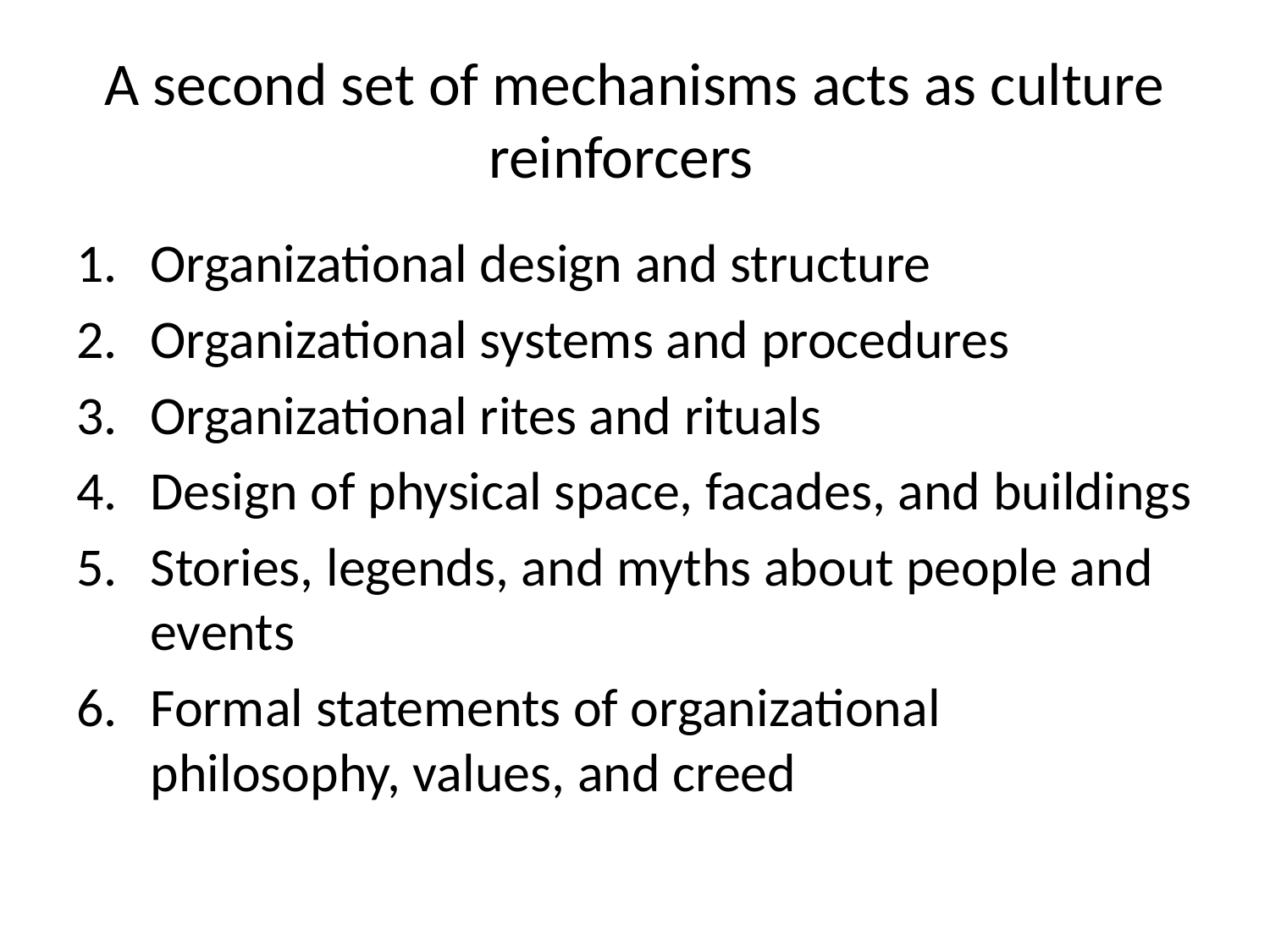

# A second set of mechanisms acts as culture reinforcers
Organizational design and structure
Organizational systems and procedures
Organizational rites and rituals
Design of physical space, facades, and buildings
Stories, legends, and myths about people and events
Formal statements of organizational philosophy, values, and creed